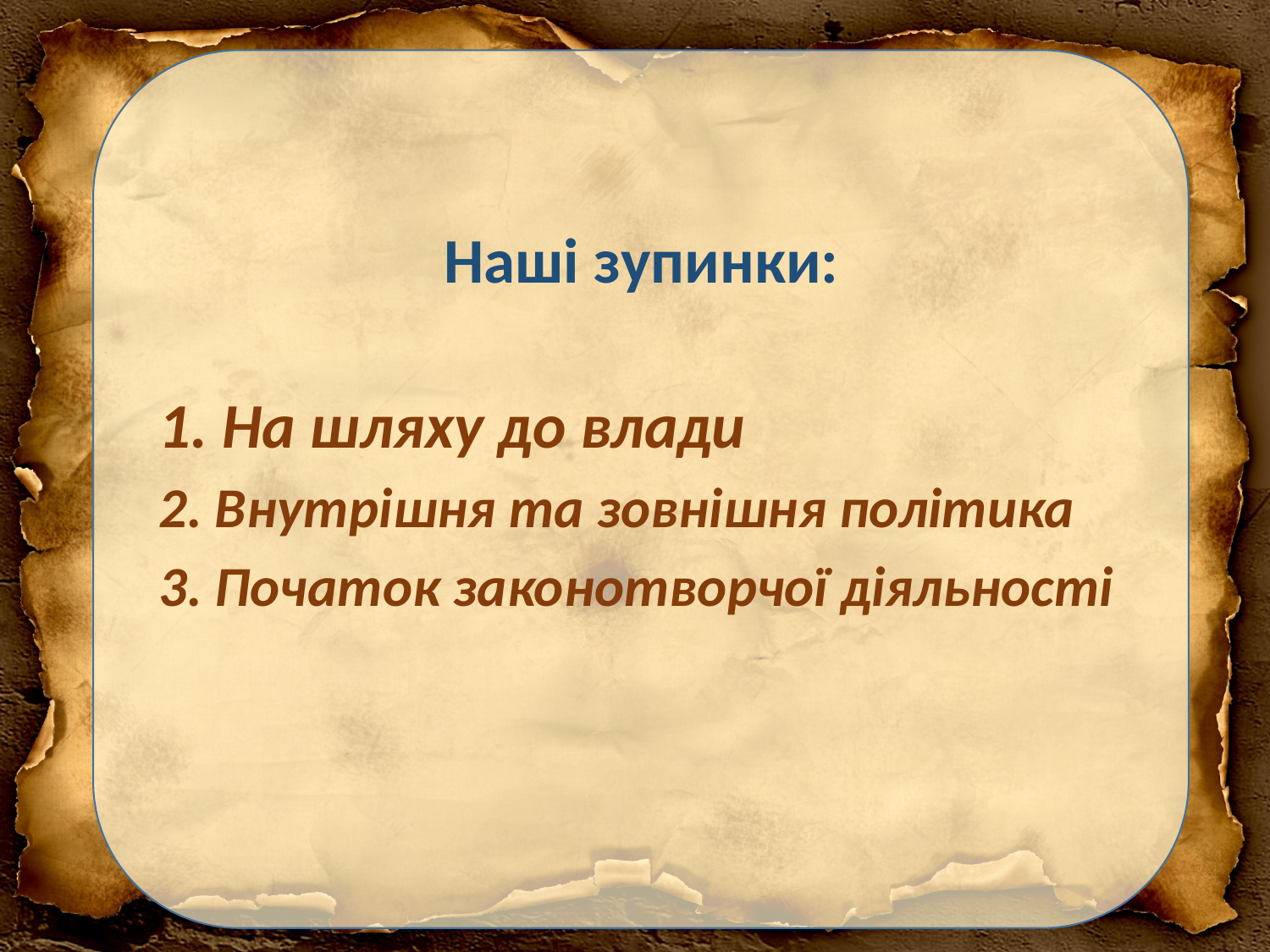

Наші зупинки:

  1. На шляху до влади
  2. Внутрішня та зовнішня політика
  3. Початок законотворчої діяльності